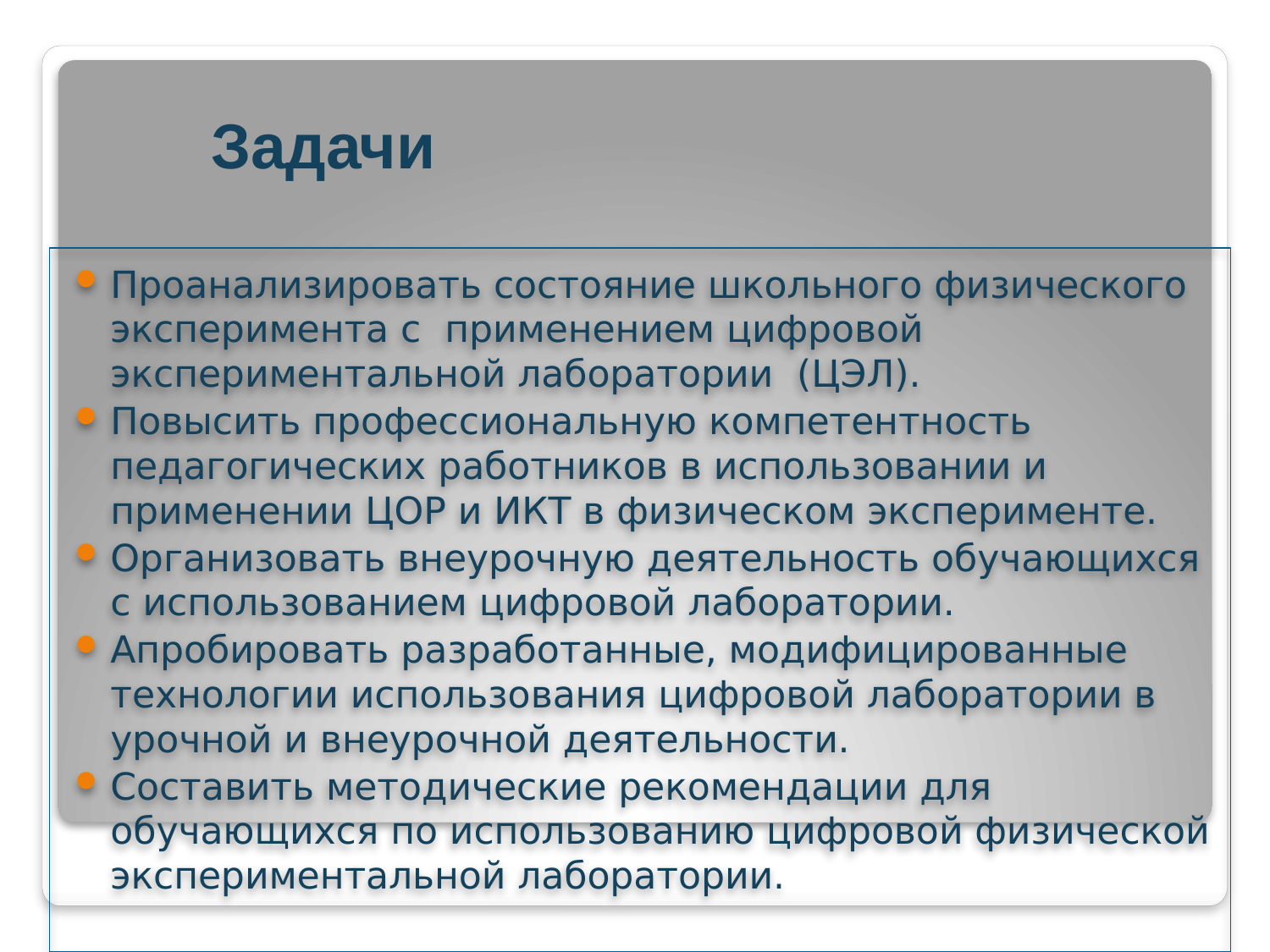

Задачи
Проанализировать состояние школьного физического эксперимента с  применением цифровой экспериментальной лаборатории  (ЦЭЛ).
Повысить профессиональную компетентность педагогических работников в использовании и применении ЦОР и ИКТ в физическом эксперименте.
Организовать внеурочную деятельность обучающихся с использованием цифровой лаборатории.
Апробировать разработанные, модифицированные технологии использования цифровой лаборатории в урочной и внеурочной деятельности.
Составить методические рекомендации для обучающихся по использованию цифровой физической экспериментальной лаборатории.